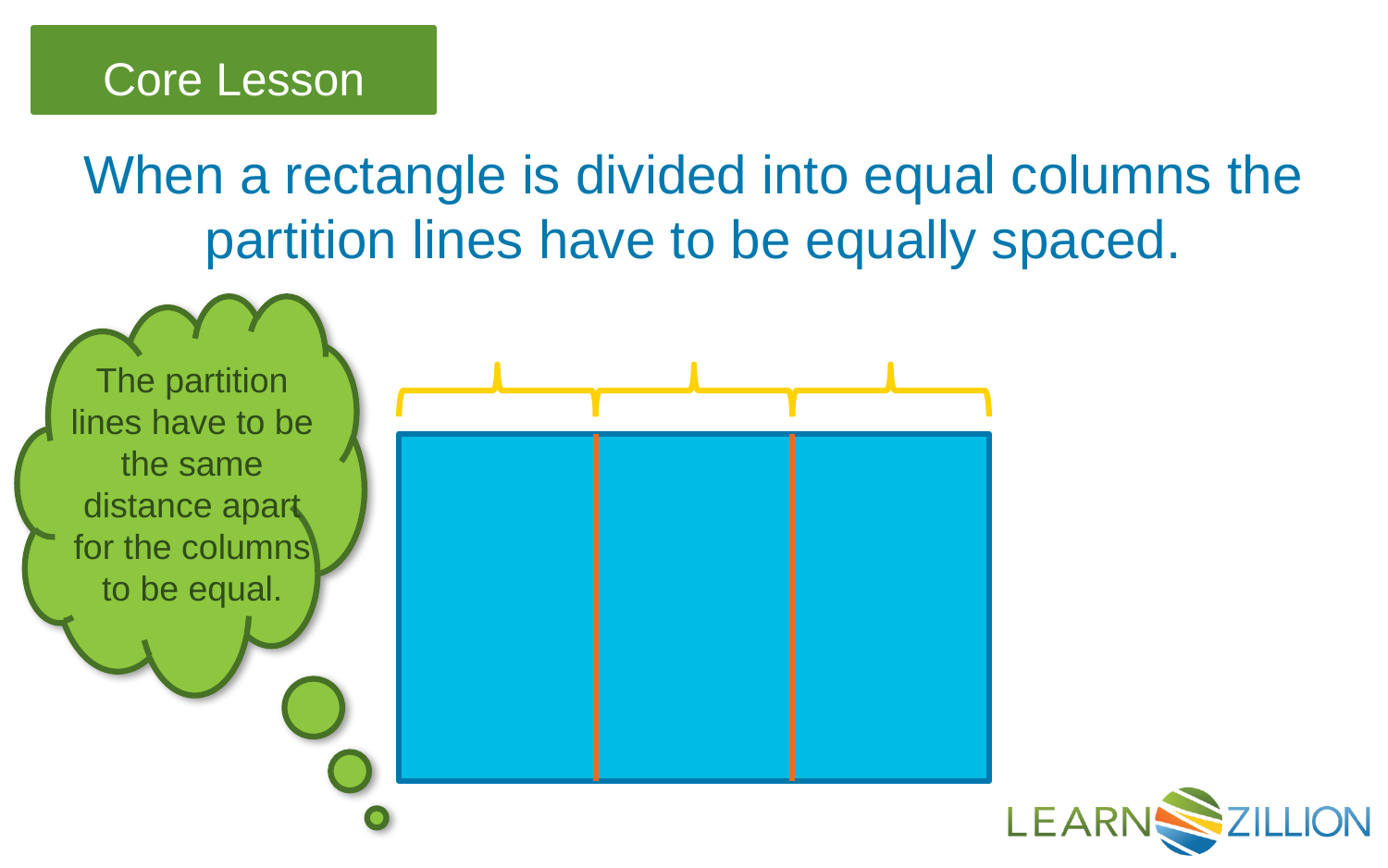

When a rectangle is divided into equal columns the partition lines have to be equally spaced.

The partition lines have to be the same distance apart for the columns to be equal.